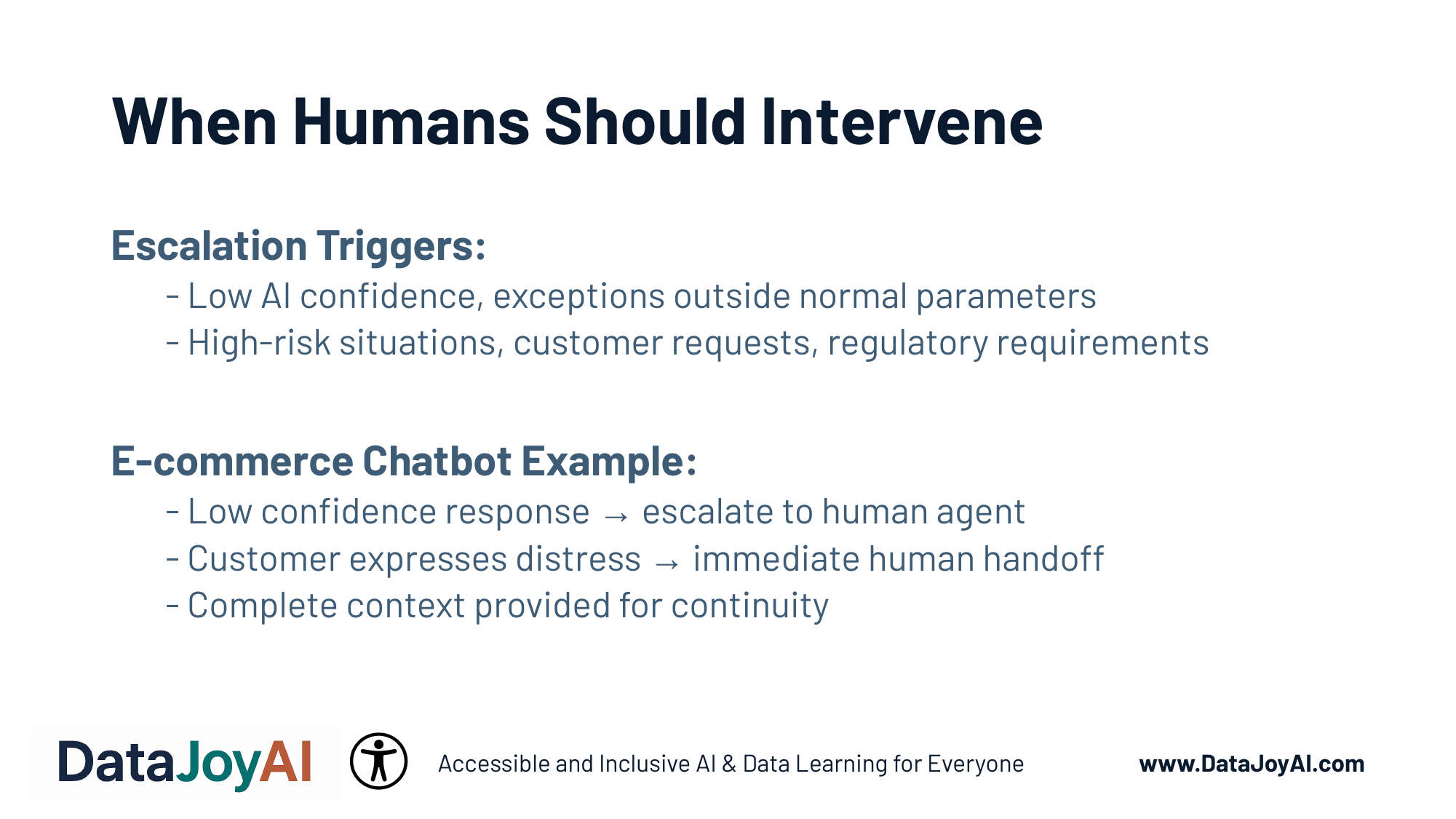

# When Humans Should Intervene
Escalation Triggers:
- Low AI confidence, exceptions outside normal parameters
- High-risk situations, customer requests, regulatory requirements

E-commerce Chatbot Example:
- Low confidence response → escalate to human agent
- Customer expresses distress → immediate human handoff
- Complete context provided for continuity